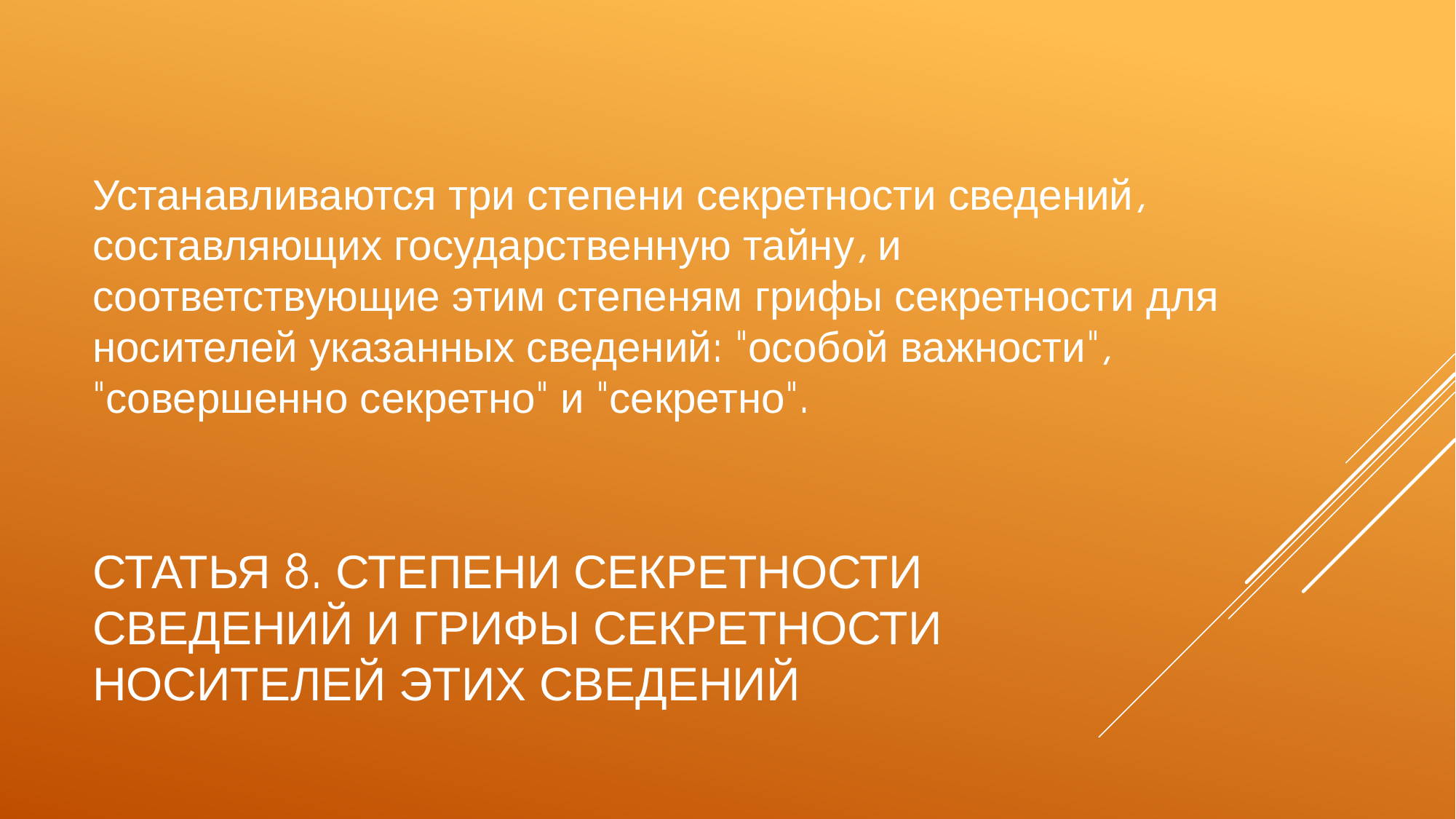

Устанавливаются три степени секретности сведений, составляющих государственную тайну, и соответствующие этим степеням грифы секретности для носителей указанных сведений: "особой важности", "совершенно секретно" и "секретно".
# Статья 8. Степени секретности сведений и грифы секретности носителей этих сведений